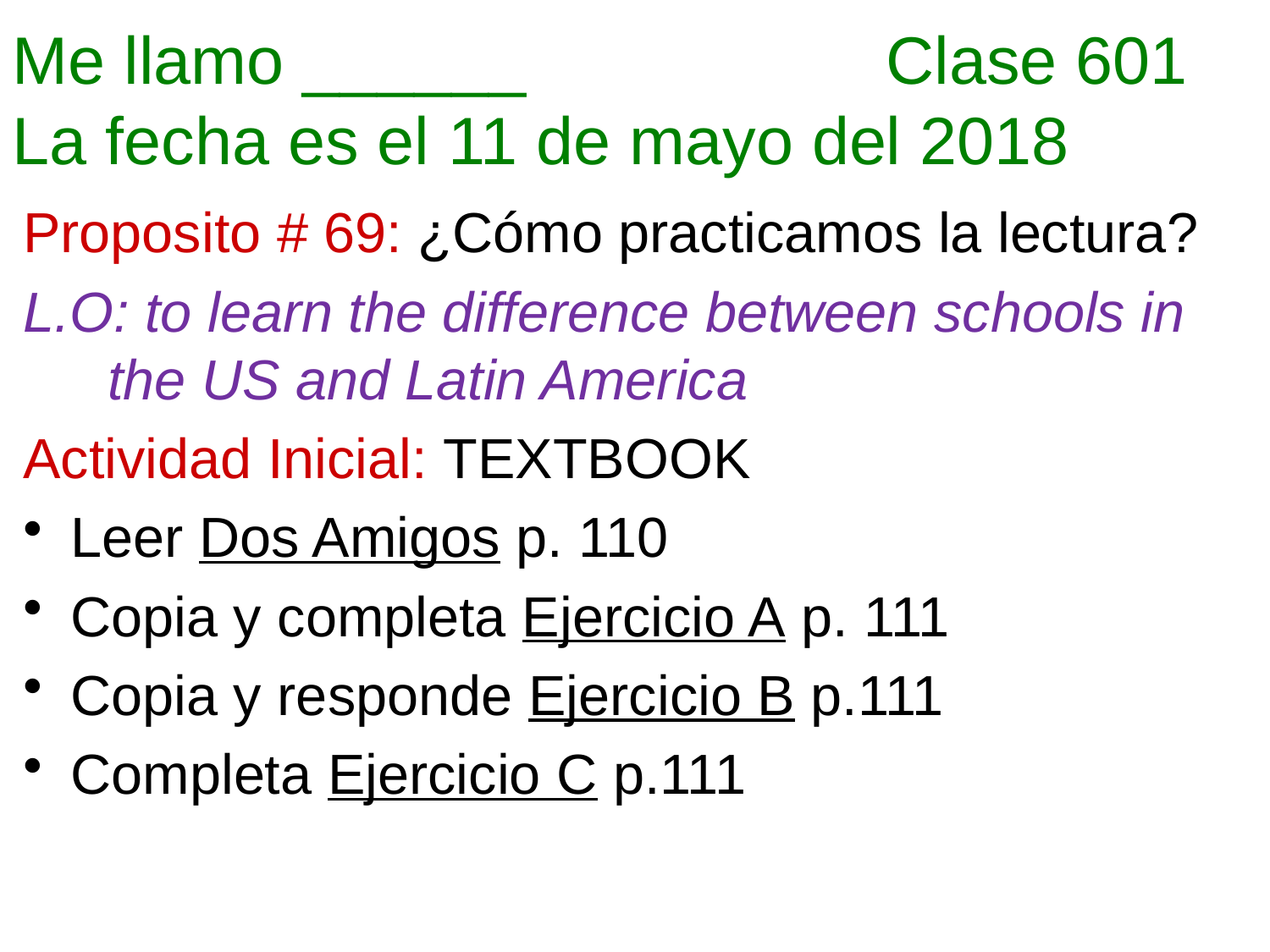

Me llamo ______		      Clase 601
La fecha es el 11 de mayo del 2018
Proposito # 69: ¿Cómo practicamos la lectura?
L.O: to learn the difference between schools in the US and Latin America
Actividad Inicial: TEXTBOOK
Leer Dos Amigos p. 110
Copia y completa Ejercicio A p. 111
Copia y responde Ejercicio B p.111
Completa Ejercicio C p.111